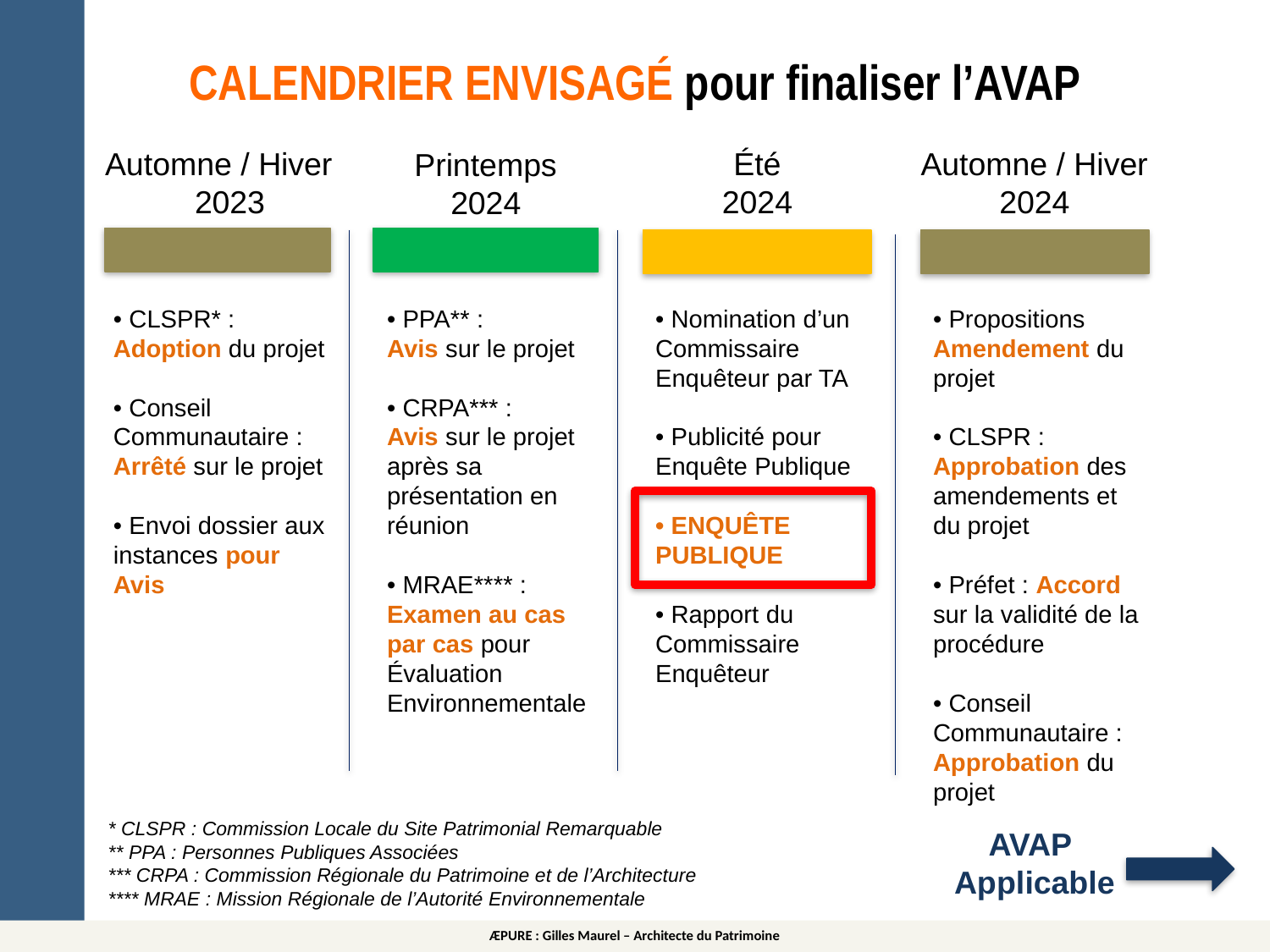

CALENDRIER ENVISAGÉ pour finaliser l’AVAP
Automne / Hiver
2023
Été
2024
Automne / Hiver
2024
Printemps
2024

• PPA** :
Avis sur le projet

• CRPA*** :
Avis sur le projet après sa présentation en réunion

• MRAE**** :
Examen au cas par cas pour Évaluation Environnementale
• Nomination d’un Commissaire Enquêteur par TA

• Publicité pour Enquête Publique

• ENQUÊTE PUBLIQUE

• Rapport du Commissaire Enquêteur
• Propositions Amendement du projet

• CLSPR :
Approbation des amendements et du projet

• Préfet : Accord sur la validité de la procédure

• Conseil Communautaire : Approbation du projet
• CLSPR* : Adoption du projet

• Conseil Communautaire : Arrêté sur le projet

• Envoi dossier aux instances pour Avis

* CLSPR : Commission Locale du Site Patrimonial Remarquable
** PPA : Personnes Publiques Associées
*** CRPA : Commission Régionale du Patrimoine et de l’Architecture
**** MRAE : Mission Régionale de l’Autorité Environnementale
AVAP
Applicable

ÆPURE : Gilles Maurel – Architecte du Patrimoine